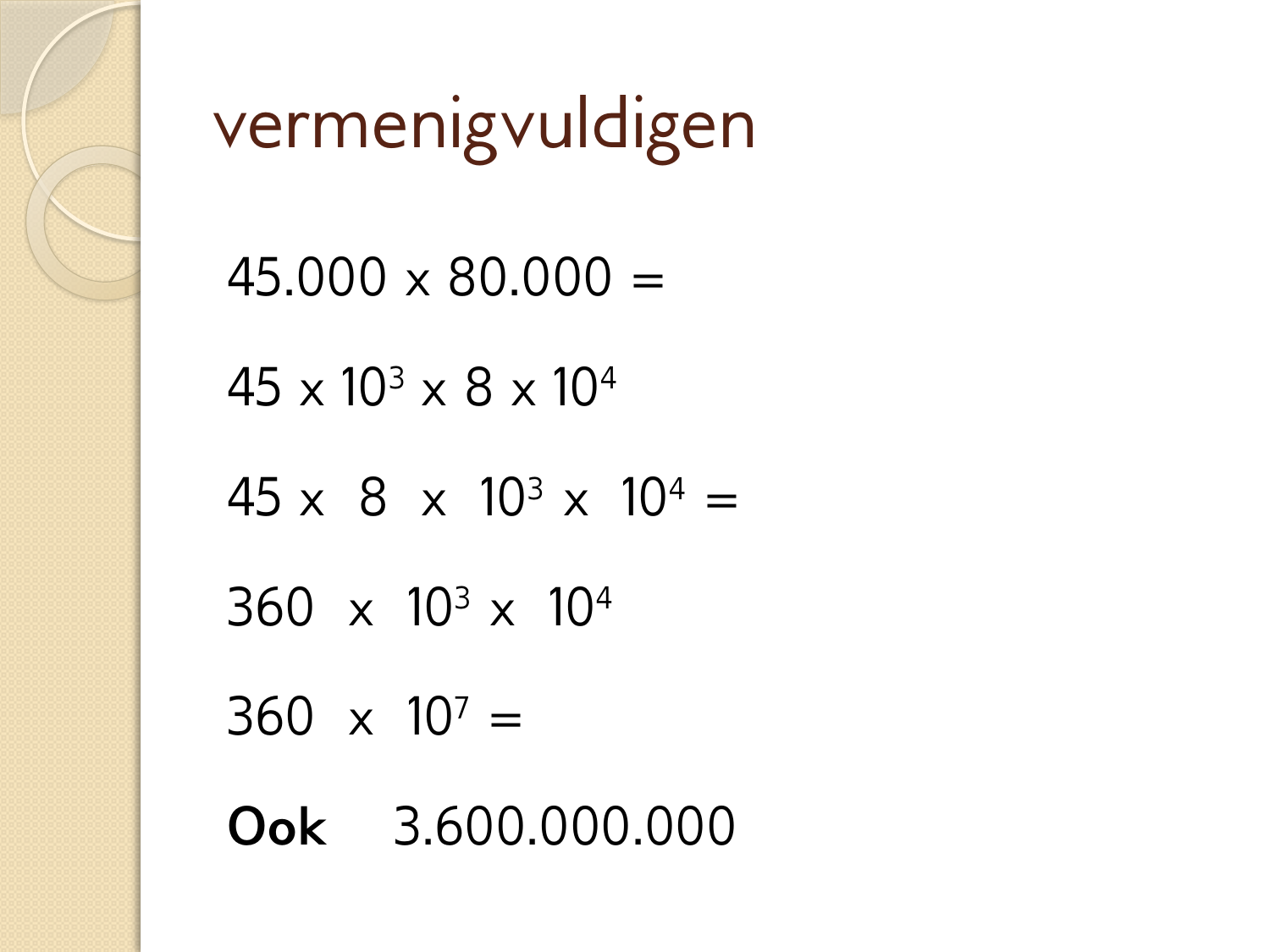

# vermenigvuldigen
45.000 x 80.000 =
45 x 103 x 8 x 104
45 x  8  x  103  x  104  =
360  x  103  x  104
360  x  107  =
Ook    3.600.000.000